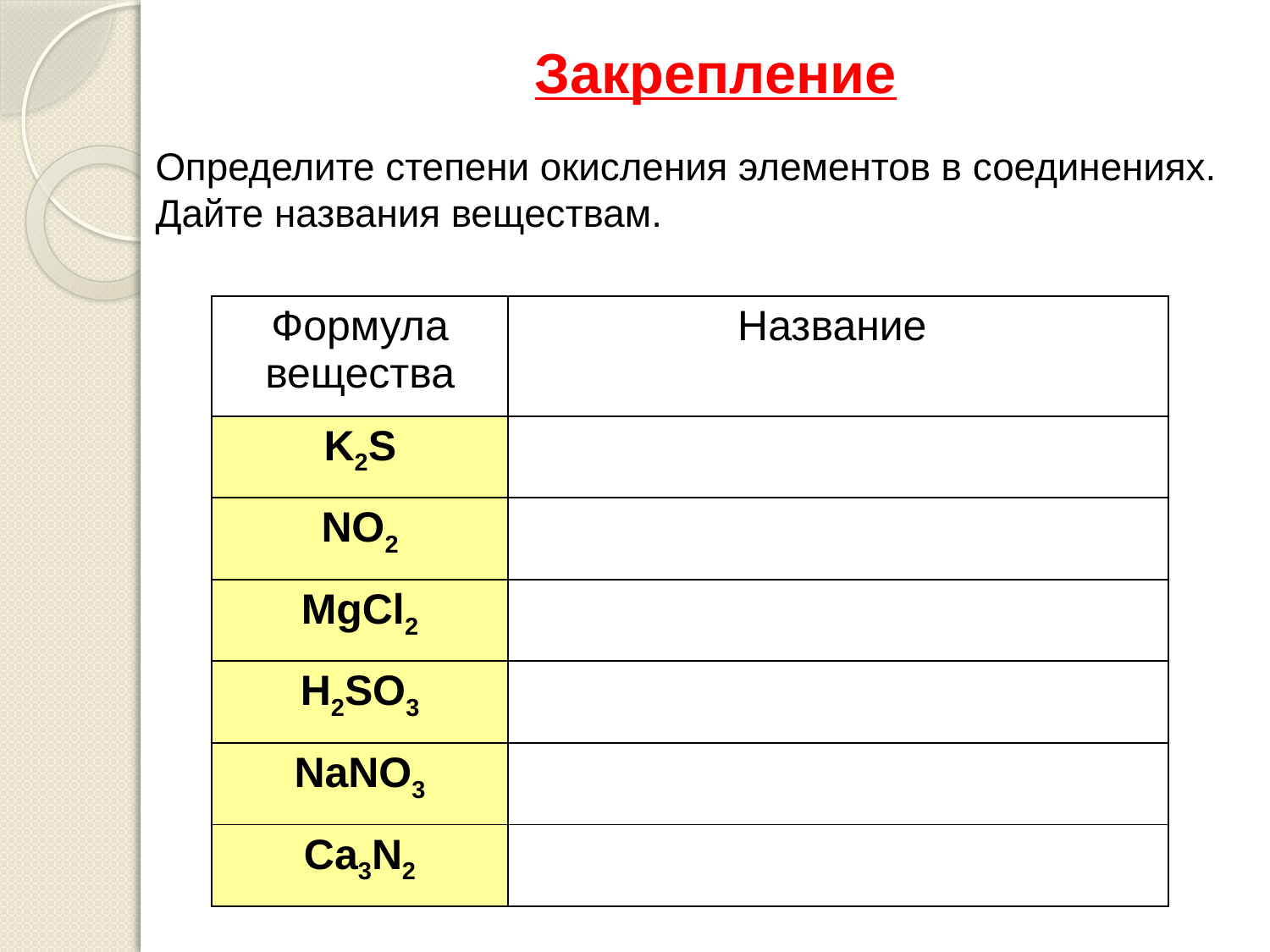

# Закрепление
Определите степени окисления элементов в соединениях.
Дайте названия веществам.
| Формула вещества | Название |
| --- | --- |
| K2S |  |
| NO2 |  |
| MgCl2 |  |
| H2SO3 |  |
| NaNO3 |  |
| Ca3N2 |  |